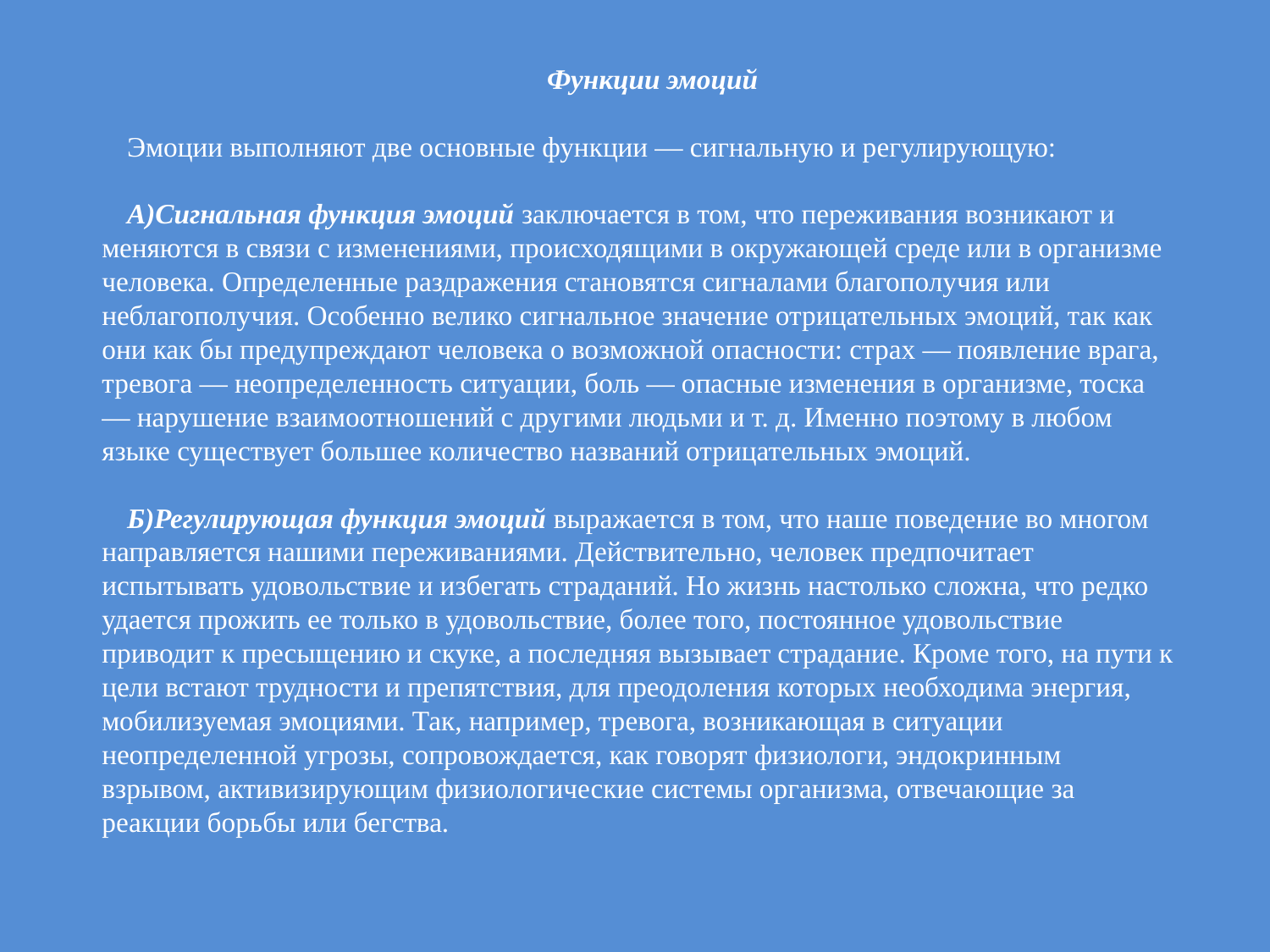

Функции эмоций

Эмоции выполняют две основные функции — сигнальную и регулирующую:

А)Сигнальная функция эмоций заключается в том, что переживания возникают и меняются в связи с изменениями, происходящими в окружающей среде или в организме человека. Определенные раздражения становятся сигналами благополучия или неблагополучия. Особенно велико сигнальное значение отрицательных эмоций, так как они как бы предупреждают человека о возможной опасности: страх — появление врага, тревога — неопределенность ситуации, боль — опасные изменения в организме, тоска — нарушение взаимоотношений с другими людьми и т. д. Именно поэтому в любом языке существует большее количество названий отрицательных эмоций.

Б)Регулирующая функция эмоций выражается в том, что наше поведение во многом направляется нашими переживаниями. Действительно, человек предпочитает испытывать удовольствие и избегать страданий. Но жизнь настолько сложна, что редко удается прожить ее только в удовольствие, более того, постоянное удовольствие приводит к пресыщению и скуке, а последняя вызывает страдание. Кроме того, на пути к цели встают трудности и препятствия, для преодоления которых необходима энергия, мобилизуемая эмоциями. Так, например, тревога, возникающая в ситуации неопределенной угрозы, сопровождается, как говорят физиологи, эндокринным взрывом, активизирующим физиологические системы организма, отвечающие за реакции борьбы или бегства.